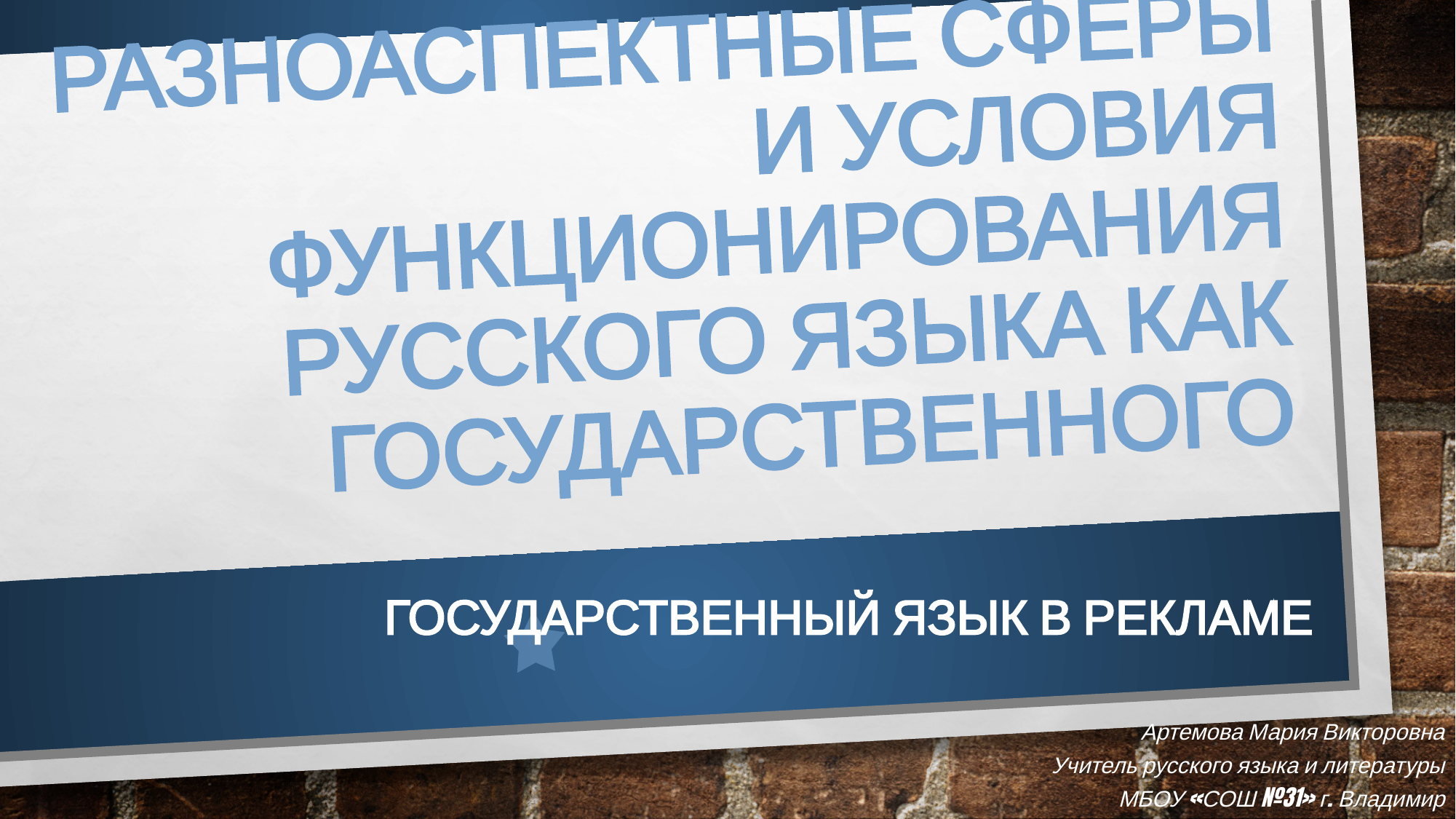

# Разноаспектные сферы и условия функционирования русского языка как государственного
Государственный язык в рекламе
Артемова Мария Викторовна
Учитель русского языка и литературы
МБОУ «СОШ №31» г. Владимир